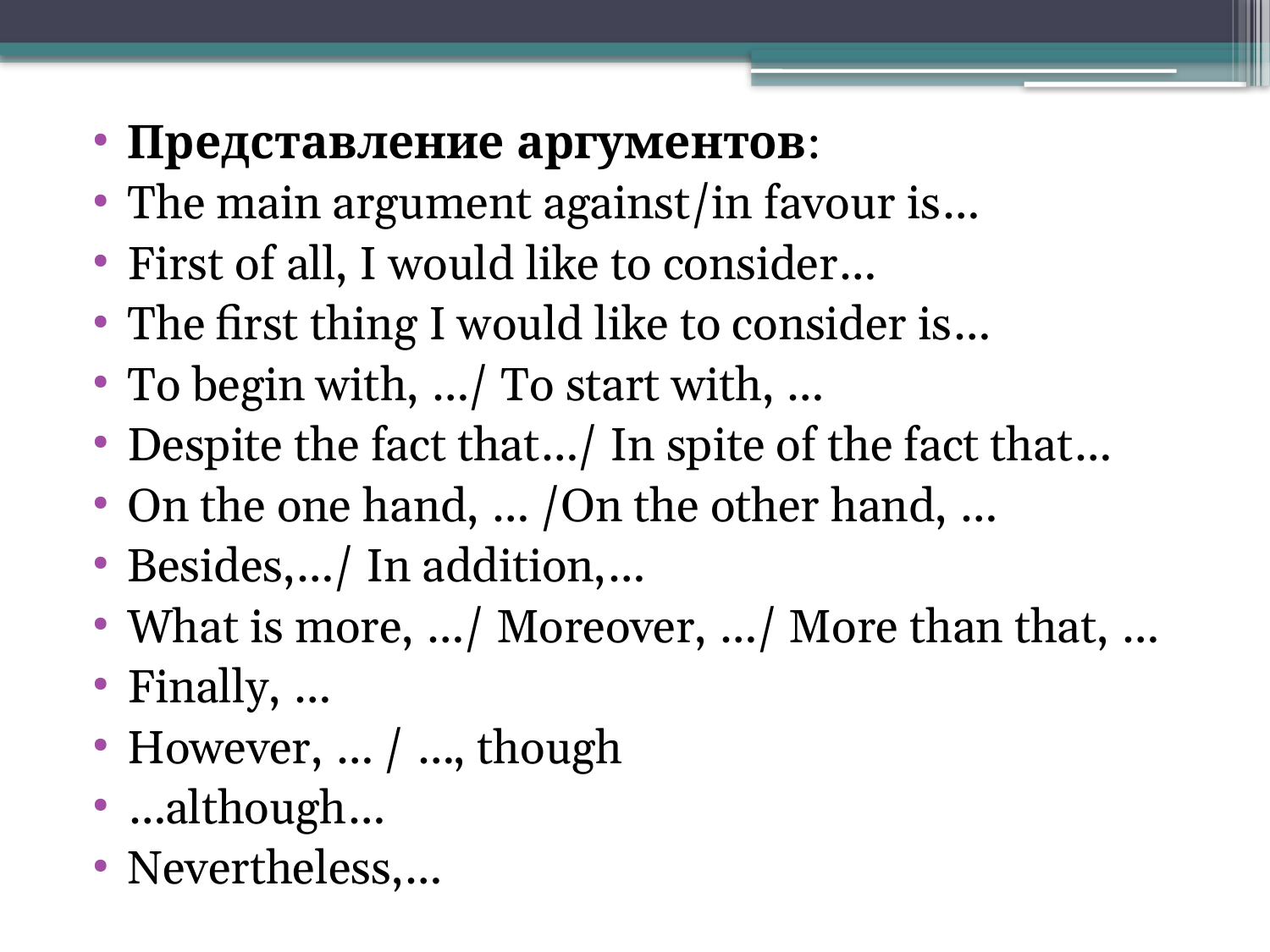

Представление аргументов:
The main argument against/in favour is…
First of all, I would like to consider…
The first thing I would like to consider is…
To begin with, …/ To start with, …
Despite the fact that…/ In spite of the fact that…
On the one hand, … /On the other hand, …
Besides,…/ In addition,…
What is more, …/ Moreover, …/ More than that, …
Finally, …
However, … / …, though
…although…
Nevertheless,…